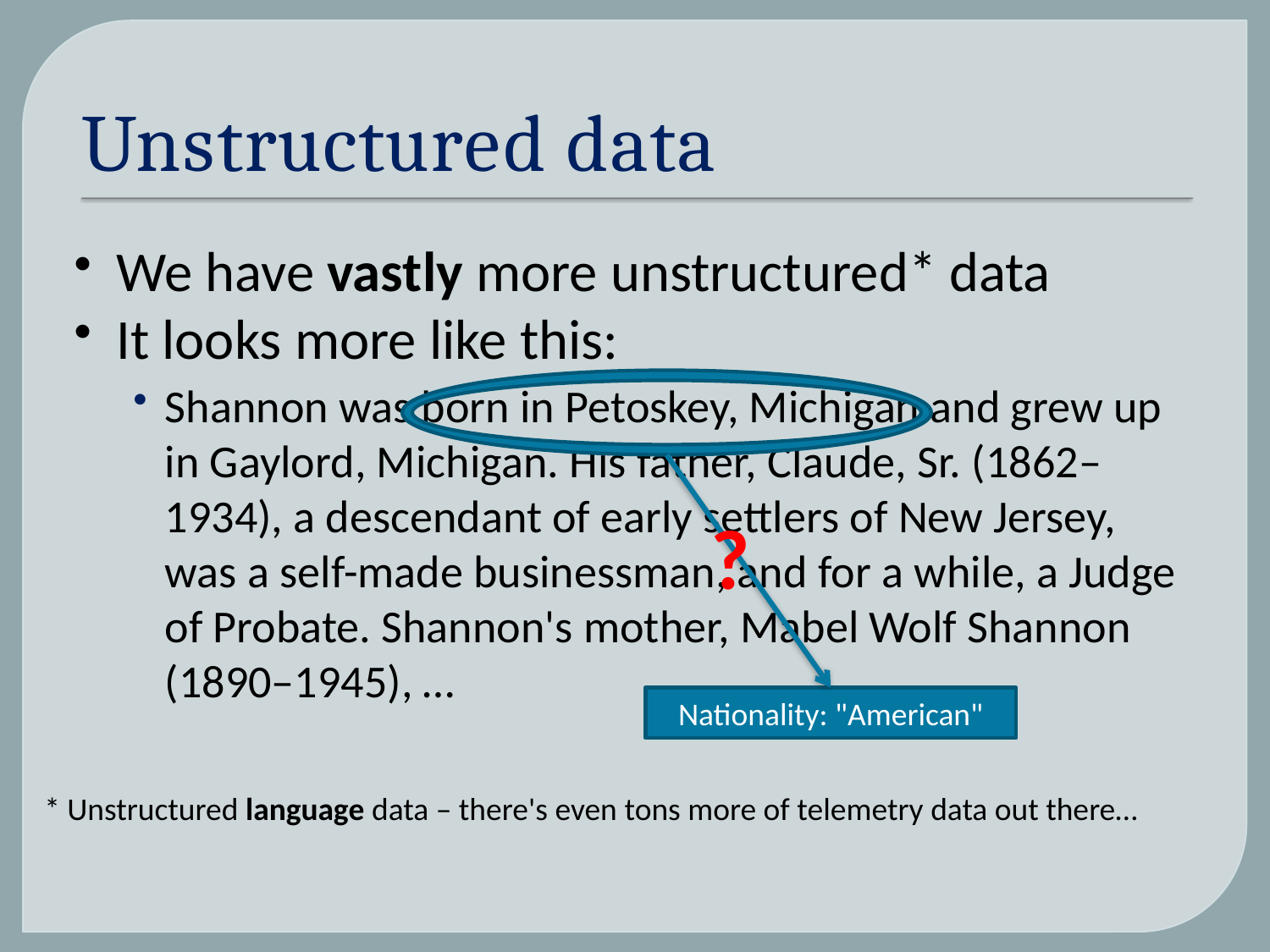

# Unstructured data
We have vastly more unstructured* data
It looks more like this:
Shannon was born in Petoskey, Michigan and grew up in Gaylord, Michigan. His father, Claude, Sr. (1862–1934), a descendant of early settlers of New Jersey, was a self-made businessman, and for a while, a Judge of Probate. Shannon's mother, Mabel Wolf Shannon (1890–1945), …

?
Nationality: "American"
* Unstructured language data – there's even tons more of telemetry data out there…